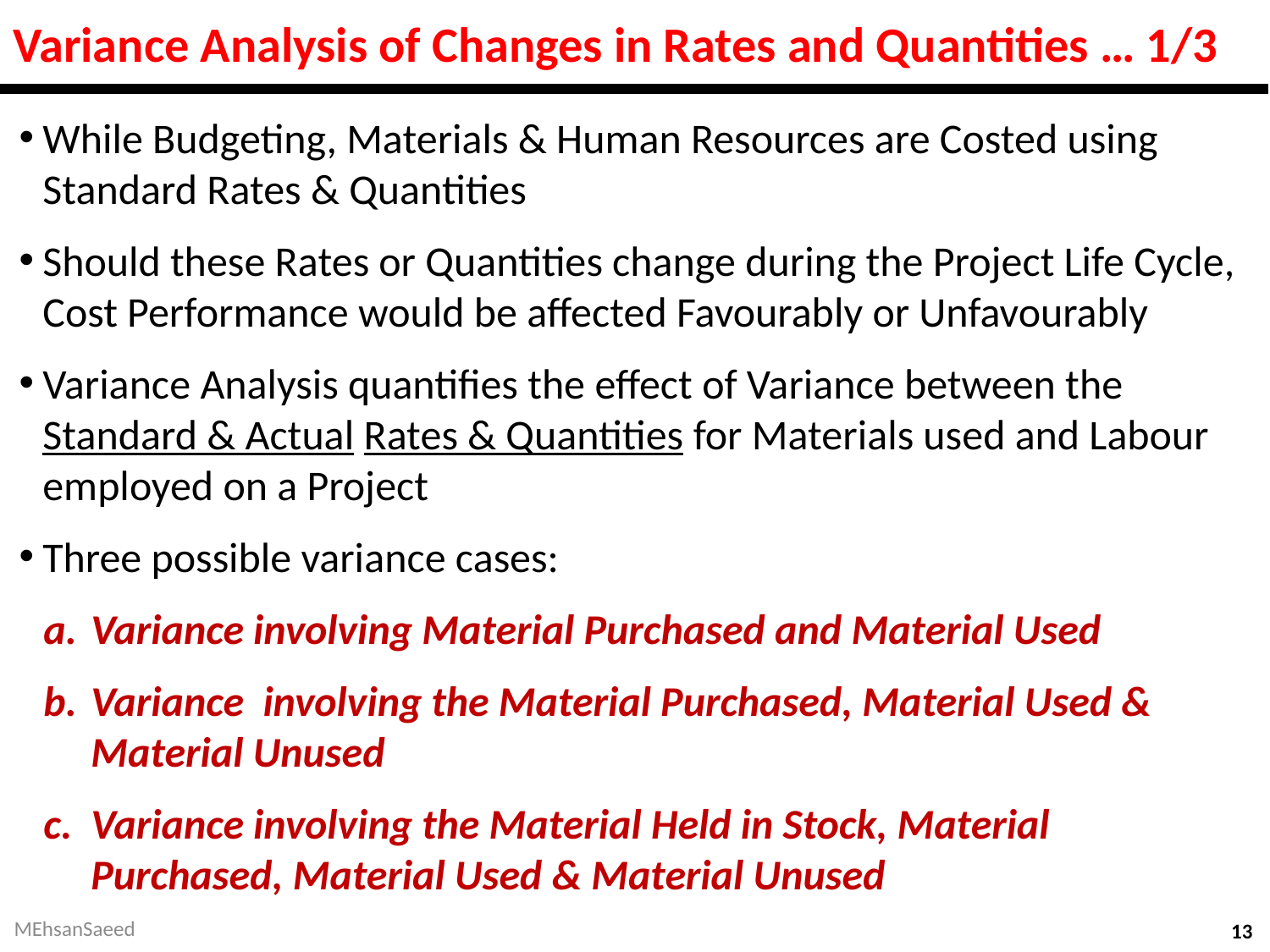

# Variance Analysis of Changes in Rates and Quantities … 1/3
While Budgeting, Materials & Human Resources are Costed using Standard Rates & Quantities
Should these Rates or Quantities change during the Project Life Cycle, Cost Performance would be affected Favourably or Unfavourably
Variance Analysis quantifies the effect of Variance between the Standard & Actual Rates & Quantities for Materials used and Labour employed on a Project
Three possible variance cases:
Variance involving Material Purchased and Material Used
Variance  involving the Material Purchased, Material Used & Material Unused
Variance involving the Material Held in Stock, Material Purchased, Material Used & Material Unused
MEhsanSaeed
13